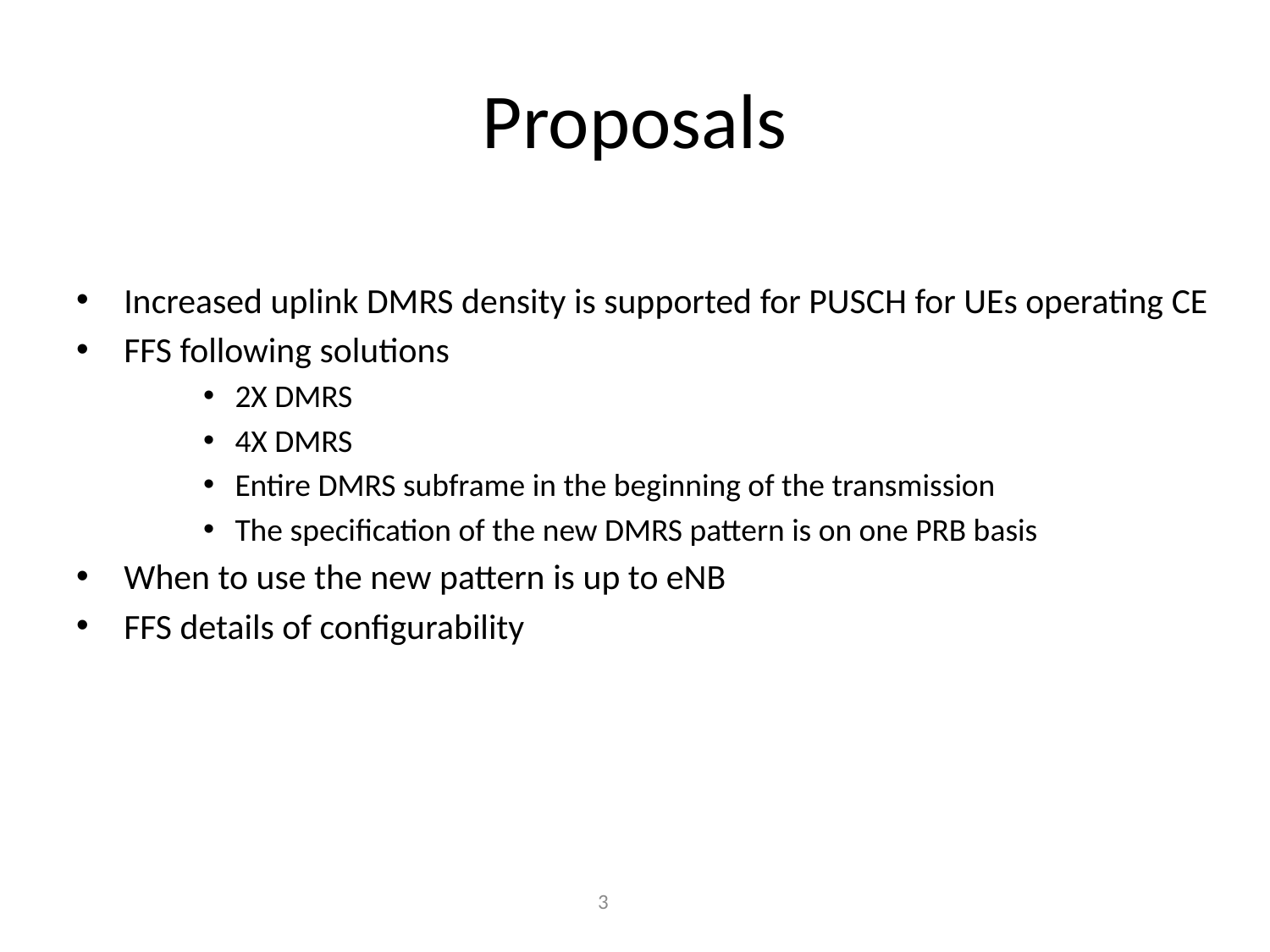

# Proposals

Increased uplink DMRS density is supported for PUSCH for UEs operating CE
FFS following solutions
2X DMRS
4X DMRS
Entire DMRS subframe in the beginning of the transmission
The specification of the new DMRS pattern is on one PRB basis
When to use the new pattern is up to eNB
FFS details of configurability

3